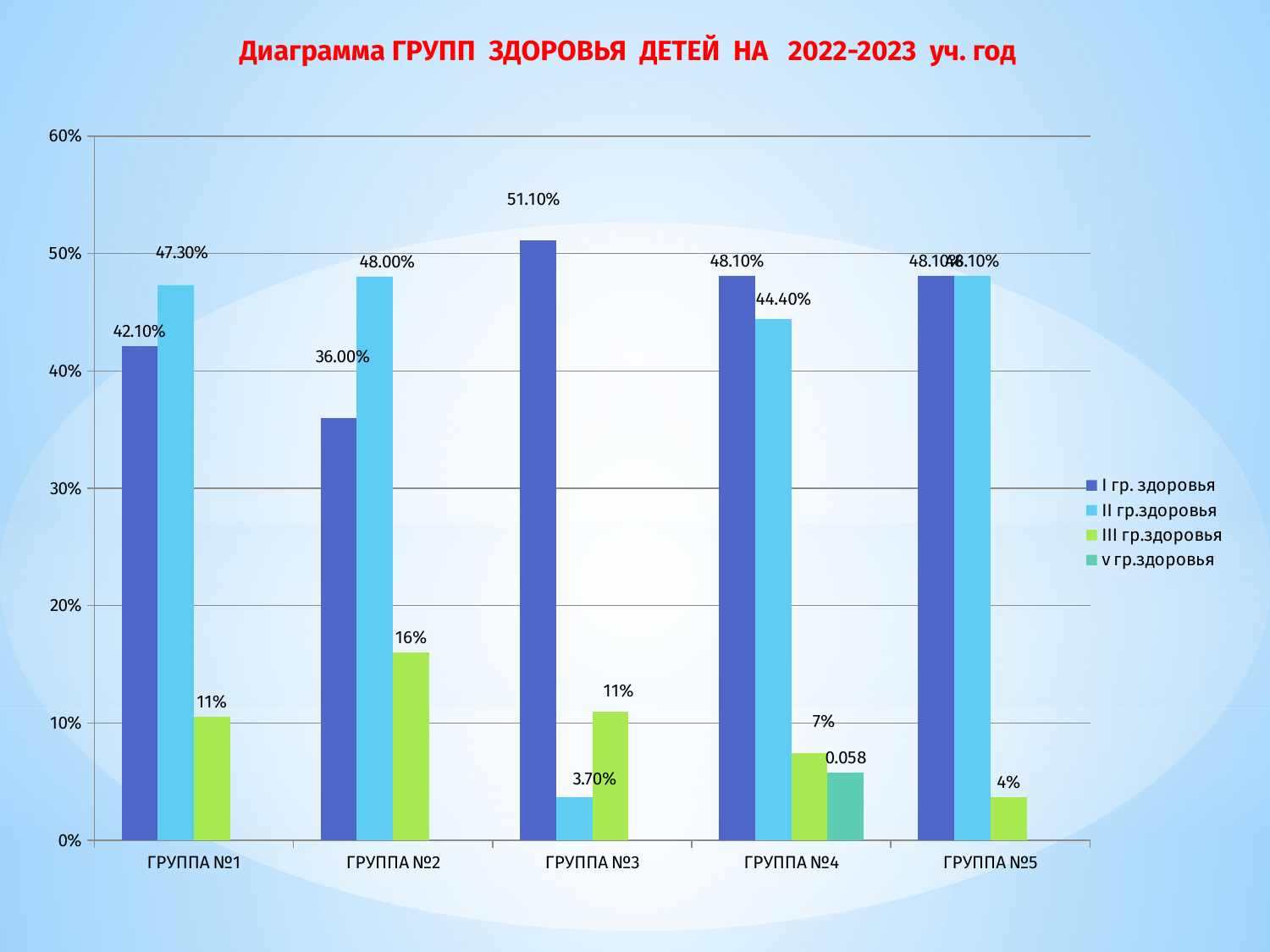

# Диаграмма ГРУПП  ЗДОРОВЬЯ  ДЕТЕЙ  НА   2022-2023  уч. год

### Chart

| Category | I гр. здоровья | II гр.здоровья | III гр.здоровья | v гр.здоровья |
|---|---|---|---|---|
| ГРУППА №1 | 0.421 | 0.473 | 0.105 | None |
| ГРУППА №2 | 0.36 | 0.48 | 0.16 | None |
| ГРУППА №3 | 0.511 | 0.037 | 0.11 | None |
| ГРУППА №4 | 0.481 | 0.444 | 0.074 | 0.058 |
| ГРУППА №5 | 0.481 | 0.481 | 0.037 | None |